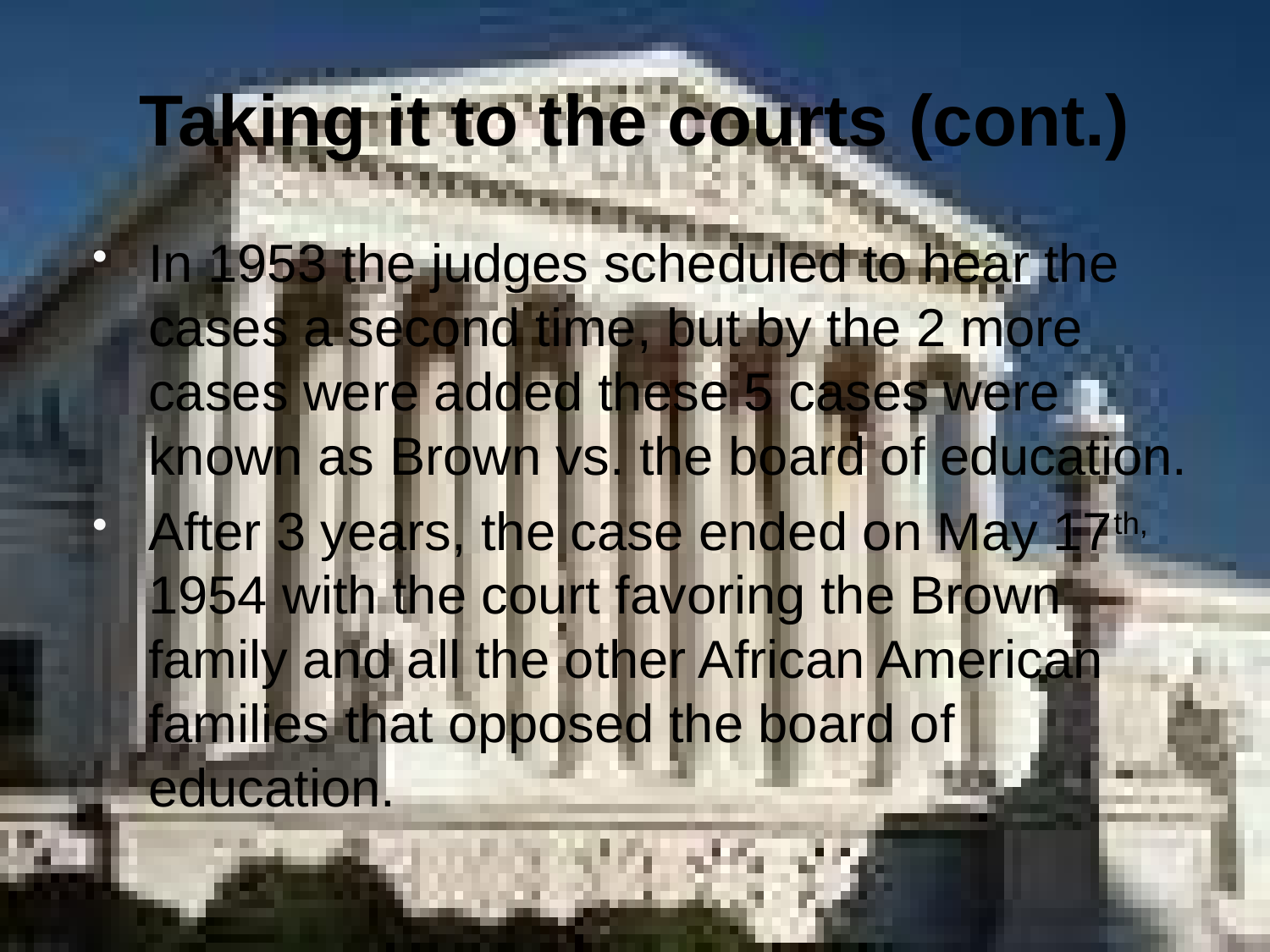

# Taking it to the courts (cont.)
In 1953 the judges scheduled to hear the cases a second time, but by the 2 more cases were added these 5 cases were known as Brown vs. the board of education.
After 3 years, the case ended on May 17th, 1954 with the court favoring the Brown family and all the other African American families that opposed the board of education.